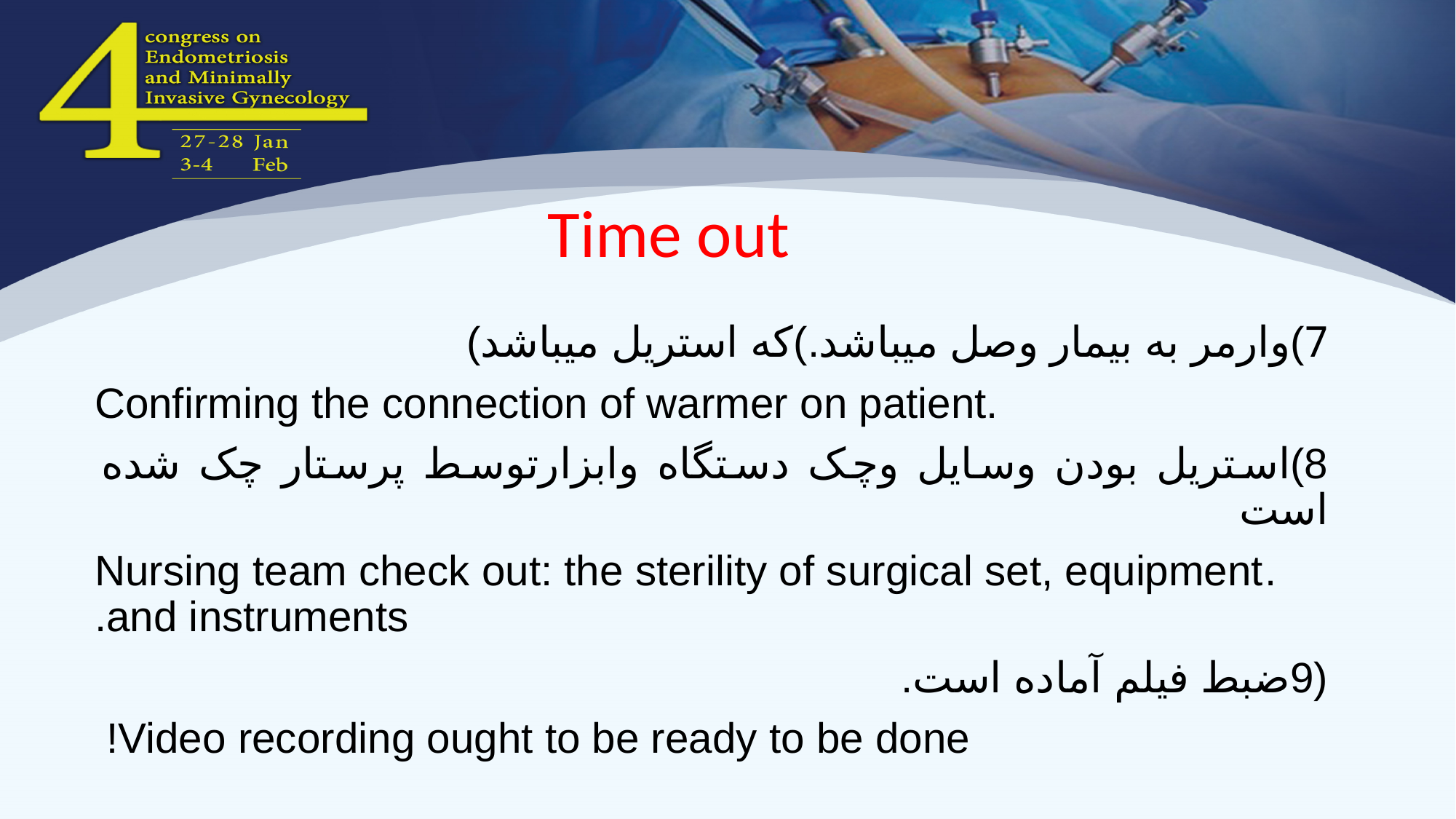

# Time out
7)وارمر به بیمار وصل میباشد.)که استریل میباشد)
Confirming the connection of warmer on patient.
8)استریل بودن وسایل وچک دستگاه وابزارتوسط پرستار چک شده است
.Nursing team check out: the sterility of surgical set, equipment and instruments.
(9ضبط فیلم آماده است.
Video recording ought to be ready to be done!